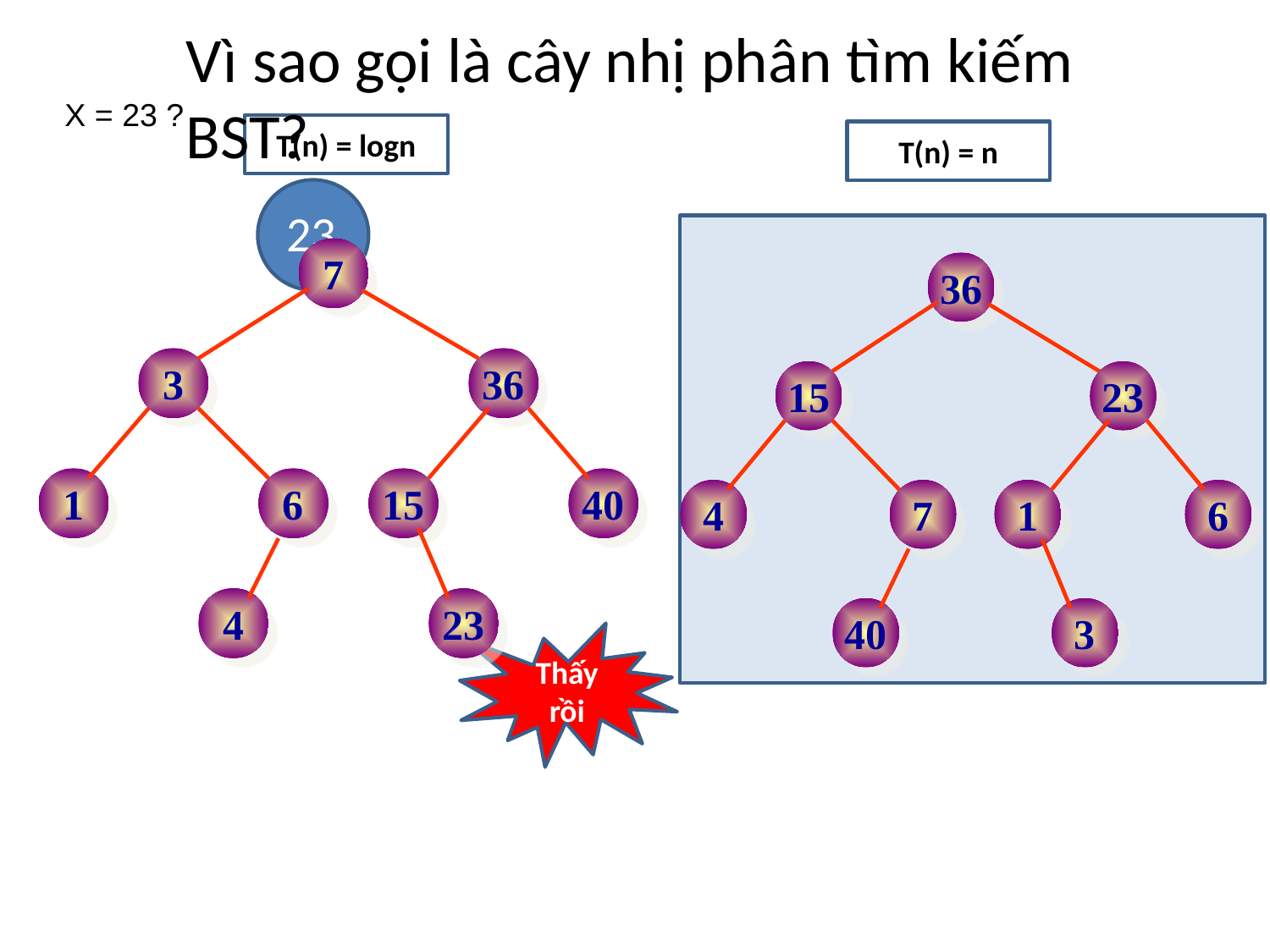

Vì sao gọi là cây nhị phân tìm kiếm BST?
X = 23 ?
T(n) = logn
T(n) = n
23

7
36

15
23

4
7
1
6

40
3

3
36

1
6
15
40

4
23
Thấy rồi